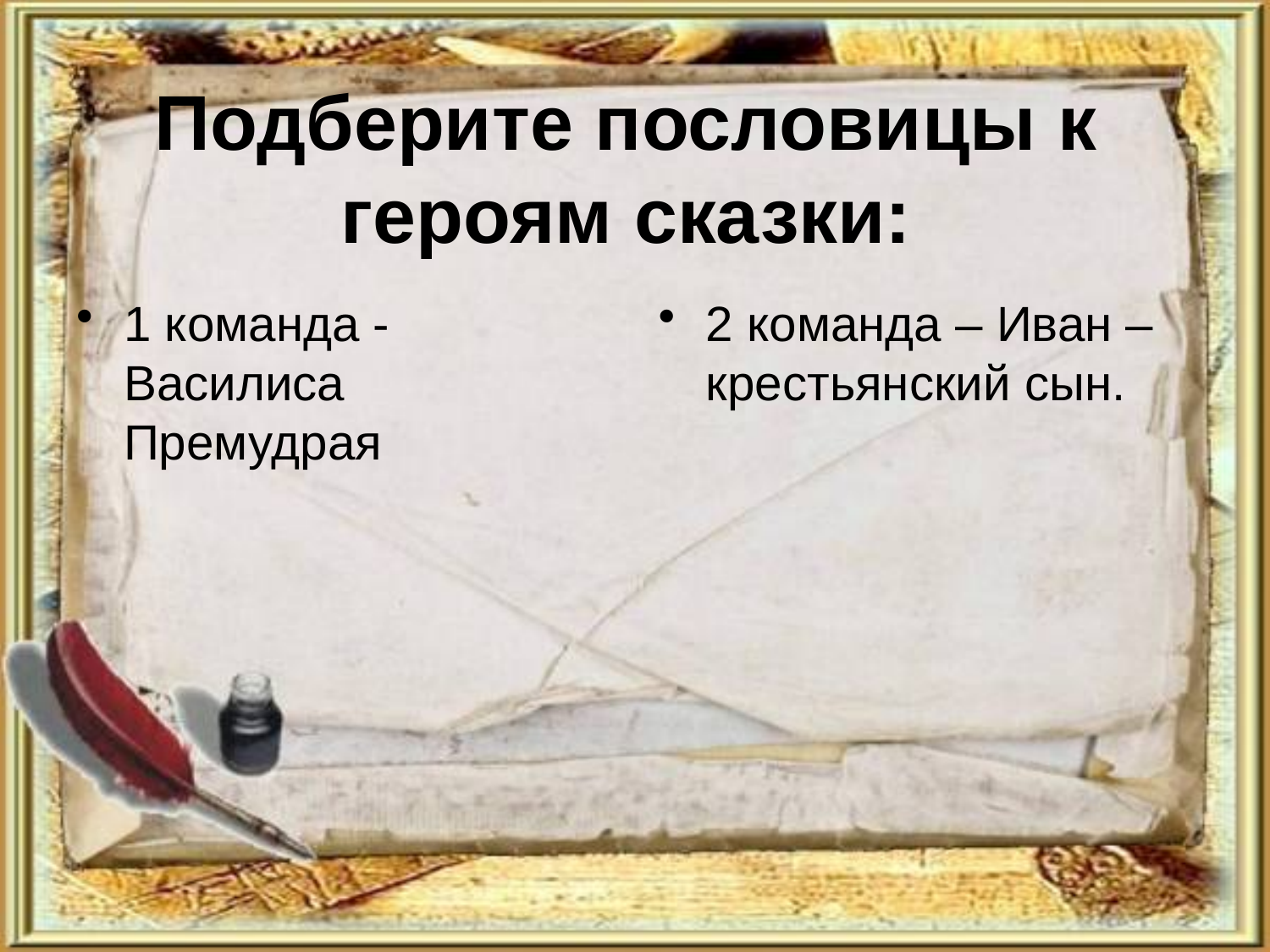

# Подберите пословицы к героям сказки:
1 команда - Василиса Премудрая
2 команда – Иван – крестьянский сын.